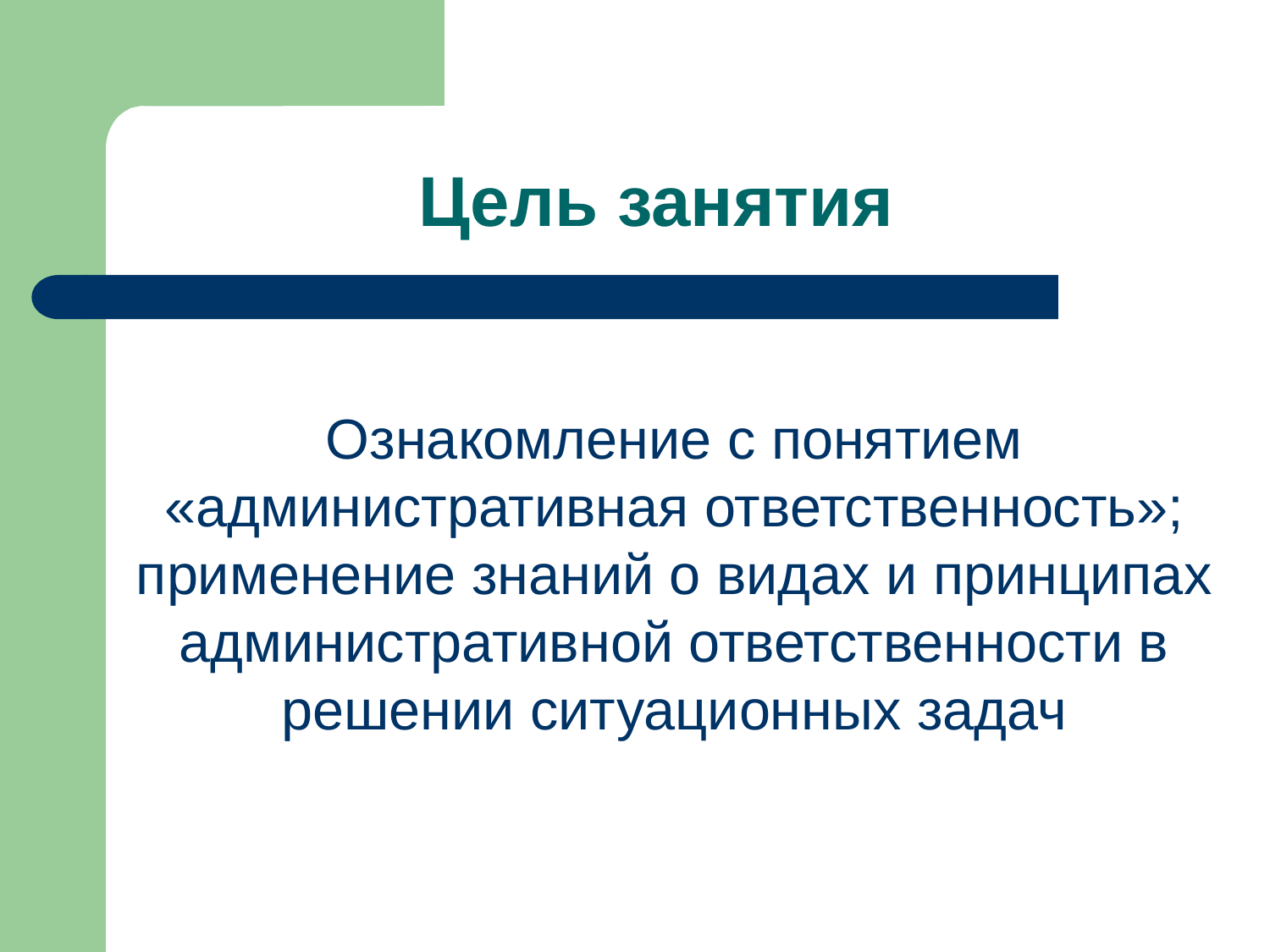

# Цель занятия
Ознакомление с понятием «административная ответственность»;
применение знаний о видах и принципах административной ответственности в решении ситуационных задач